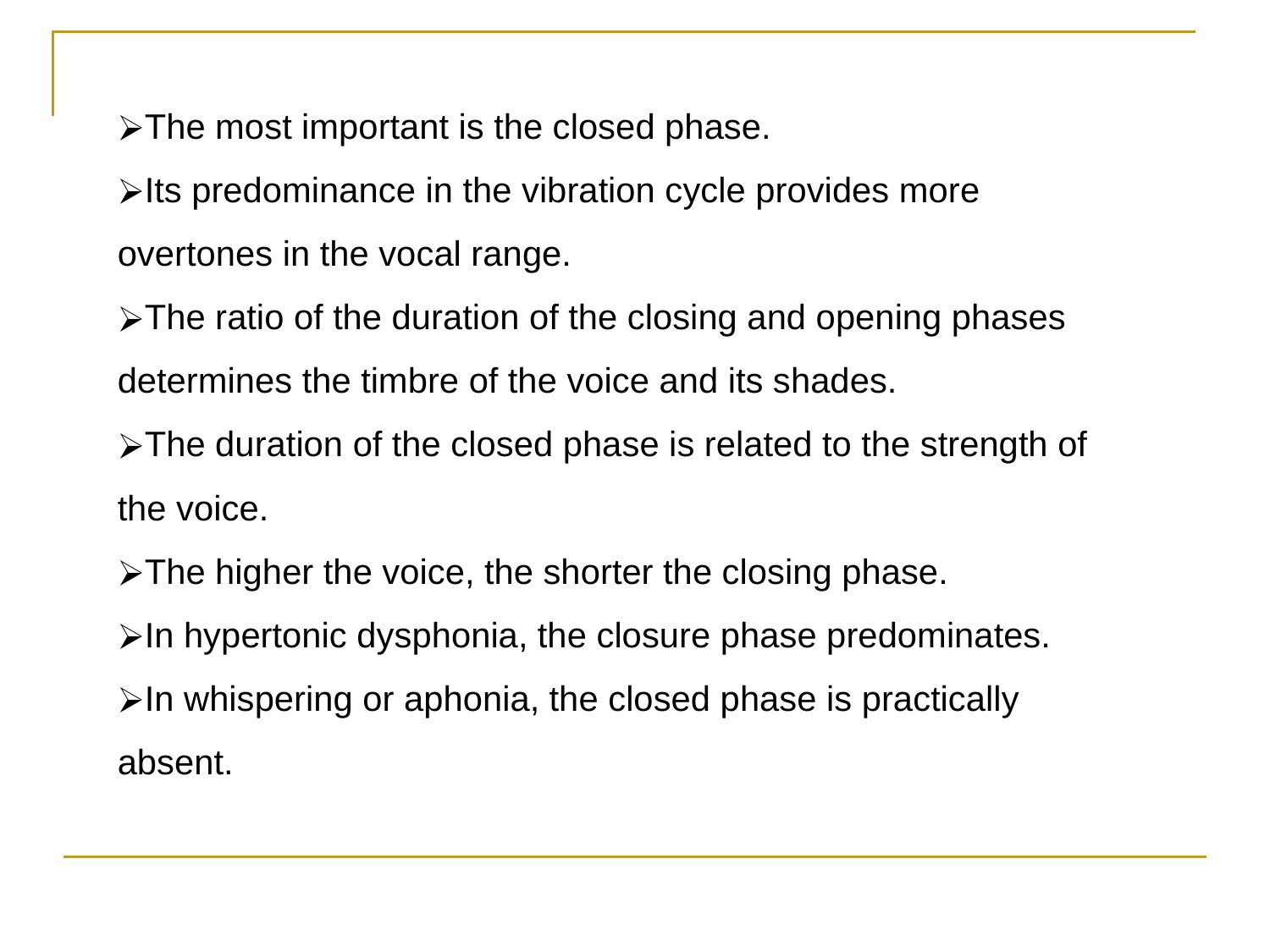

The most important is the closed phase.
Its predominance in the vibration cycle provides more overtones in the vocal range.
The ratio of the duration of the closing and opening phases determines the timbre of the voice and its shades.
The duration of the closed phase is related to the strength of the voice.
The higher the voice, the shorter the closing phase.
In hypertonic dysphonia, the closure phase predominates.
In whispering or aphonia, the closed phase is practically absent.